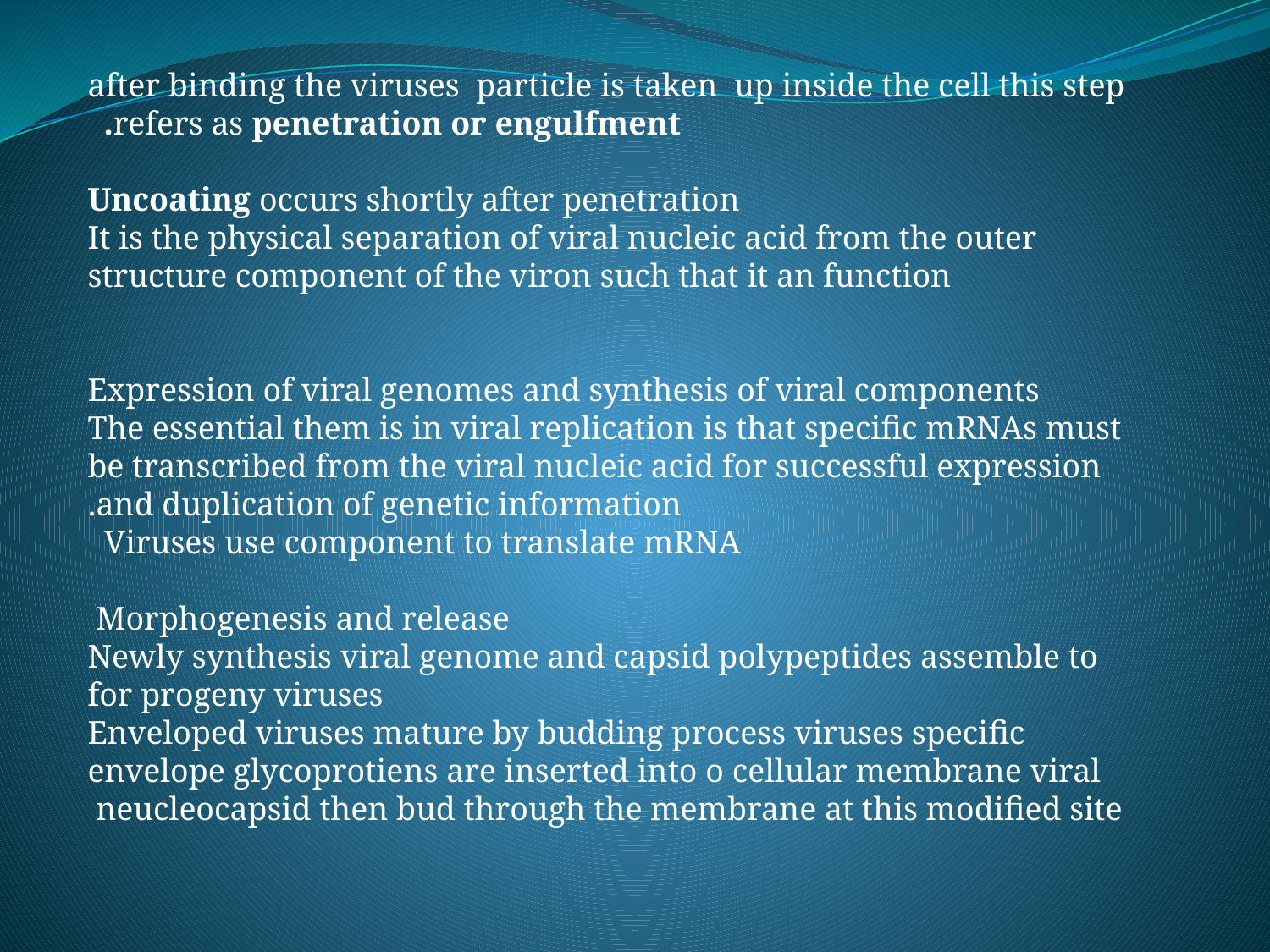

after binding the viruses  particle is taken  up inside the cell this step refers as penetration or engulfment.

Uncoating occurs shortly after penetration
It is the physical separation of viral nucleic acid from the outer structure component of the viron such that it an function

Expression of viral genomes and synthesis of viral components
The essential them is in viral replication is that specific mRNAs must be transcribed from the viral nucleic acid for successful expression and duplication of genetic information.
Viruses use component to translate mRNA

Morphogenesis and release
Newly synthesis viral genome and capsid polypeptides assemble to for progeny viruses
Enveloped viruses mature by budding process viruses specific envelope glycoprotiens are inserted into o cellular membrane viral neucleocapsid then bud through the membrane at this modified site